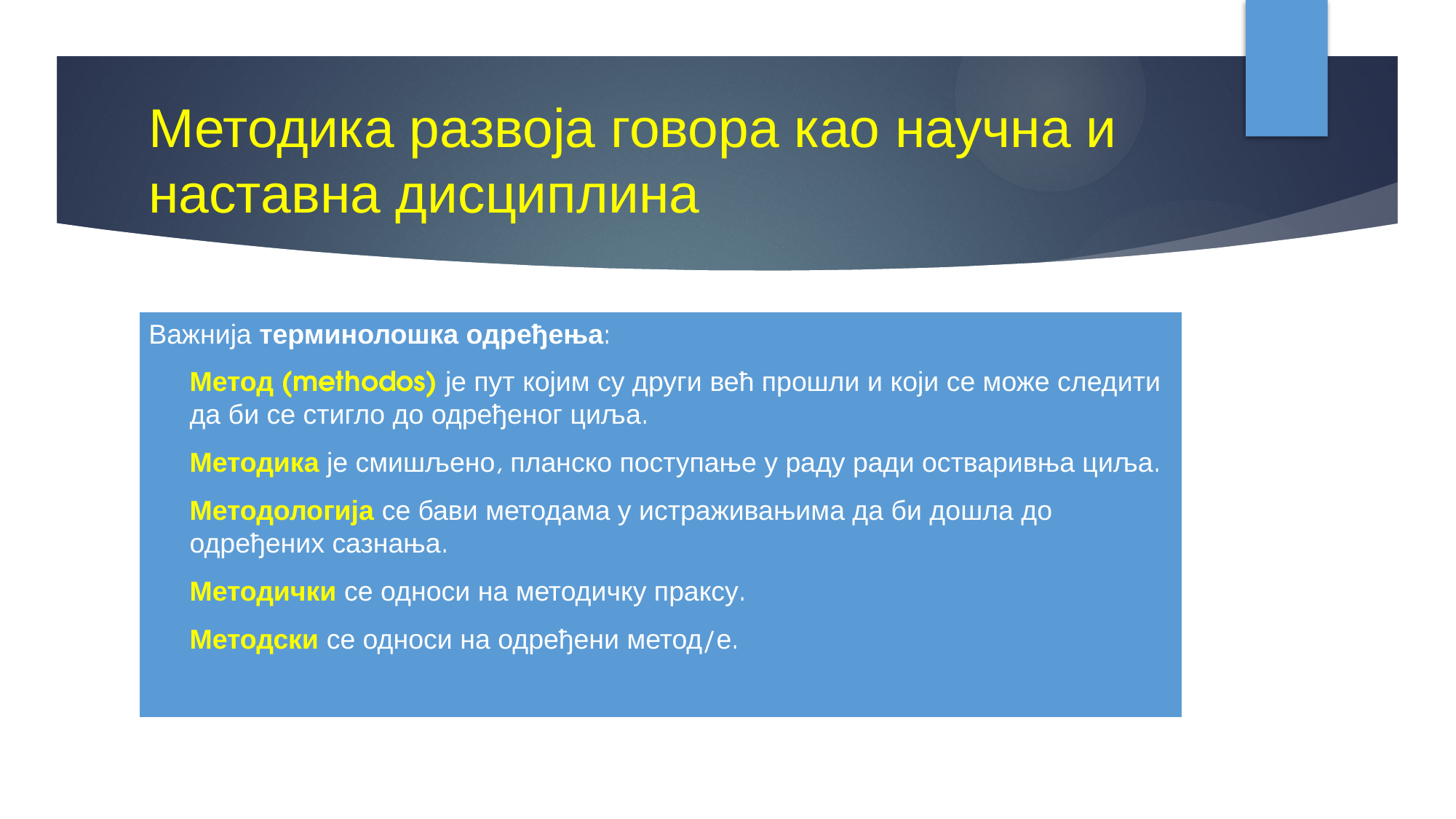

# Методика развоја говора као научна и наставна дисциплина
Важнија терминолошка одређења:
Метод (methodos) је пут којим су други већ прошли и који се може следити да би се стигло до одређеног циља.
Методика је смишљено, планско поступање у раду ради остваривња циља.
Методологија се бави методама у истраживањима да би дошла до одређених сазнања.
Методички се односи на методичку праксу.
Методски се односи на одређени метод/е.